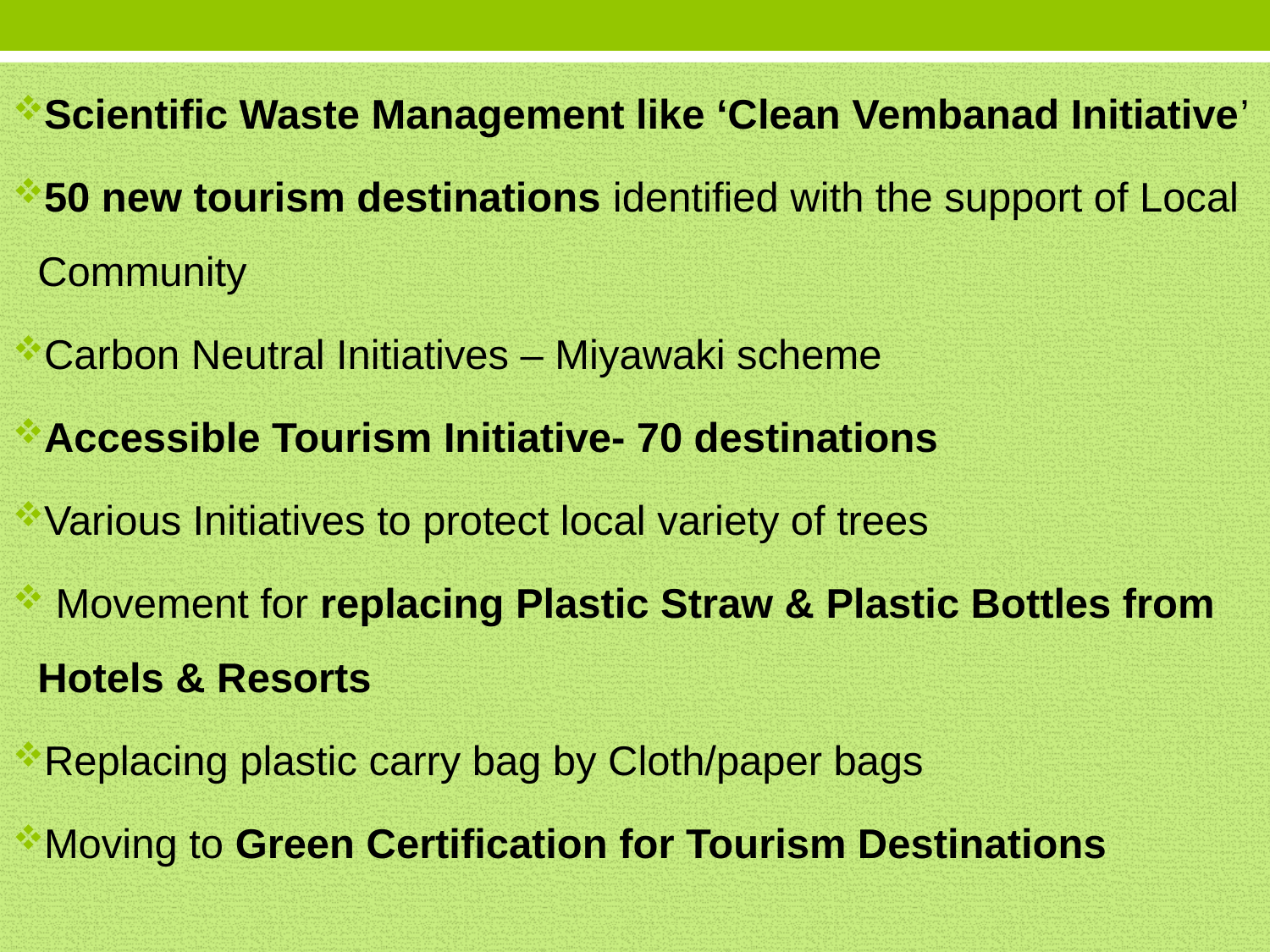

Scientific Waste Management like ‘Clean Vembanad Initiative’
50 new tourism destinations identified with the support of Local Community
Carbon Neutral Initiatives – Miyawaki scheme
Accessible Tourism Initiative- 70 destinations
Various Initiatives to protect local variety of trees
 Movement for replacing Plastic Straw & Plastic Bottles from Hotels & Resorts
Replacing plastic carry bag by Cloth/paper bags
Moving to Green Certification for Tourism Destinations